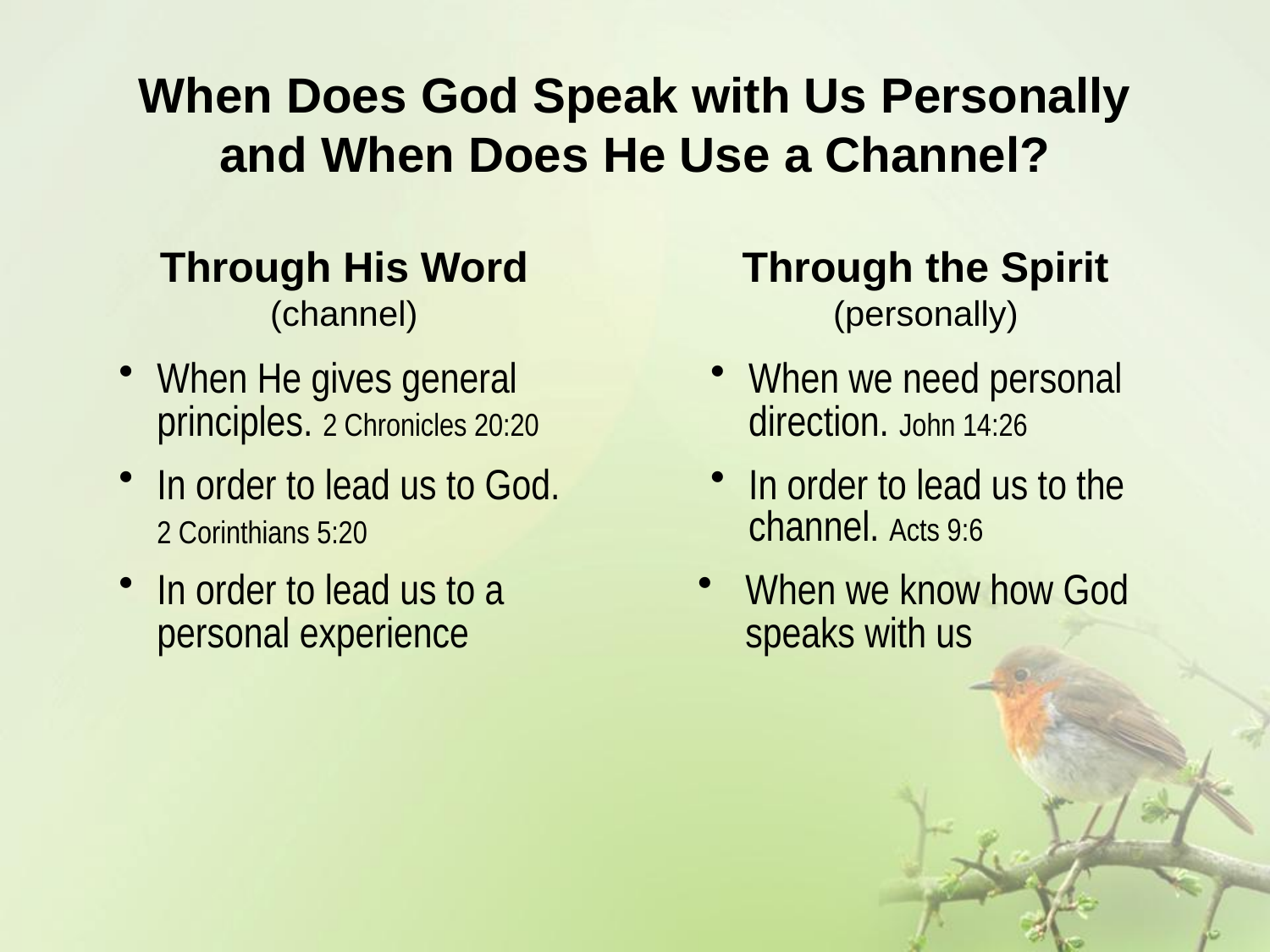

# When Does God Speak with Us Personally and When Does He Use a Channel?
Through His Word
(channel)
Through the Spirit (personally)
When He gives general principles. 2 Chronicles 20:20
In order to lead us to God.
2 Corinthians 5:20
In order to lead us to a personal experience
When we need personal direction. John 14:26
In order to lead us to the channel. Acts 9:6
When we know how God speaks with us